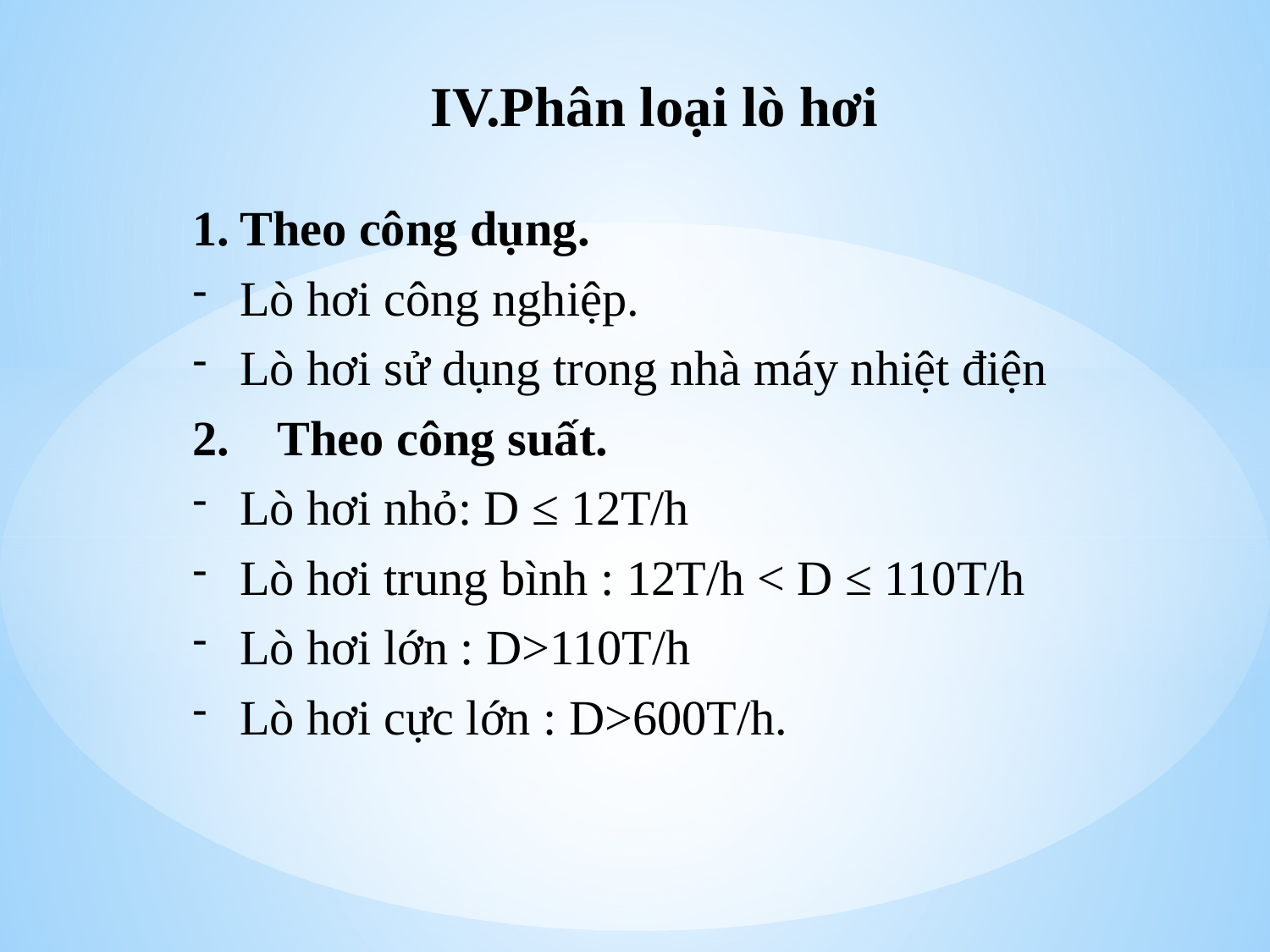

# IV.Phân loại lò hơi
Theo công dụng.
Lò hơi công nghiệp.
Lò hơi sử dụng trong nhà máy nhiệt điện
2.    Theo công suất.
Lò hơi nhỏ: D ≤ 12T/h
Lò hơi trung bình : 12T/h < D ≤ 110T/h
Lò hơi lớn : D>110T/h
Lò hơi cực lớn : D>600T/h.